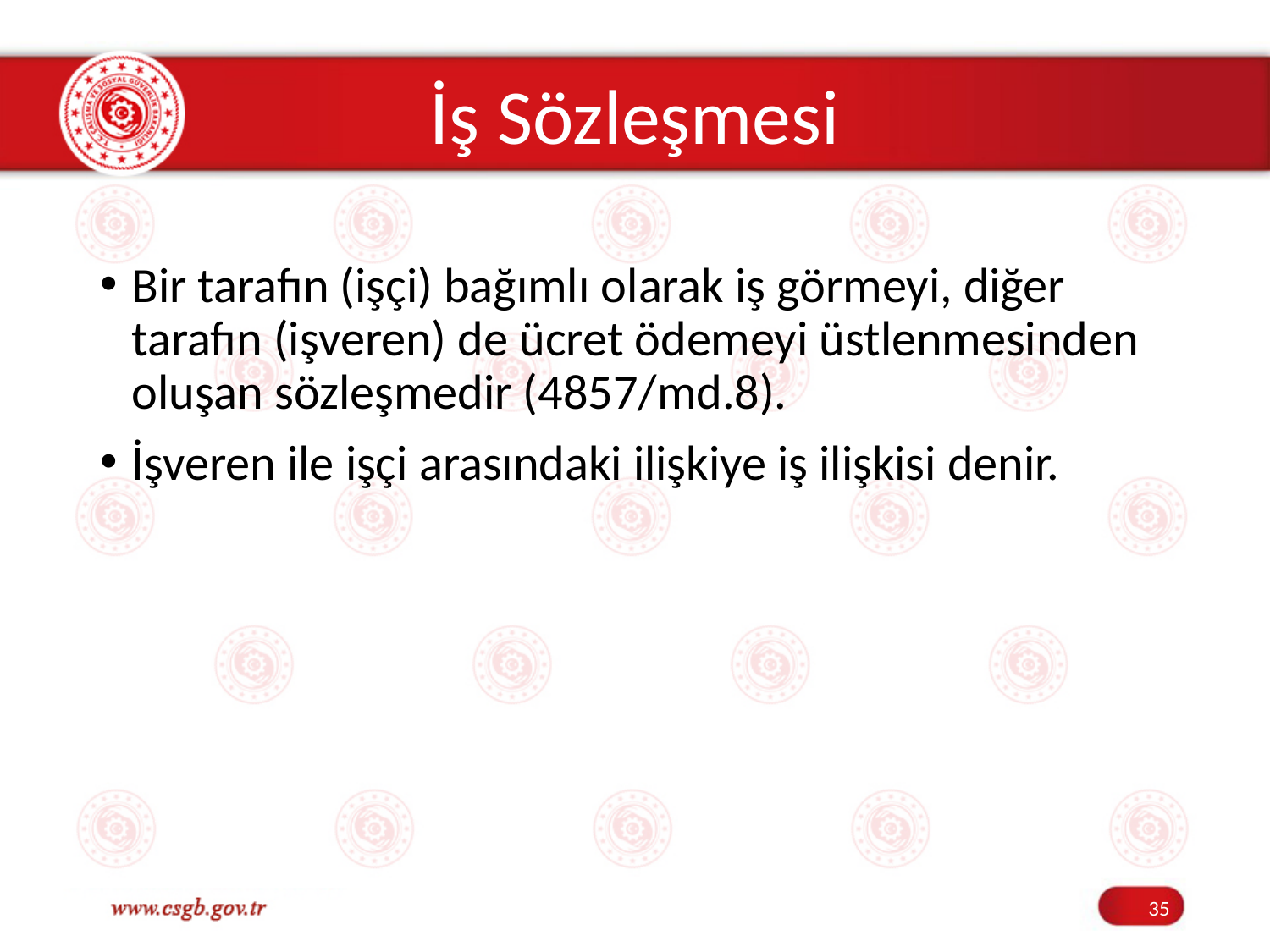

# İş Sözleşmesi
Bir tarafın (işçi) bağımlı olarak iş görmeyi, diğer tarafın (işveren) de ücret ödemeyi üstlenmesinden oluşan sözleşmedir (4857/md.8).
İşveren ile işçi arasındaki ilişkiye iş ilişkisi denir.

35